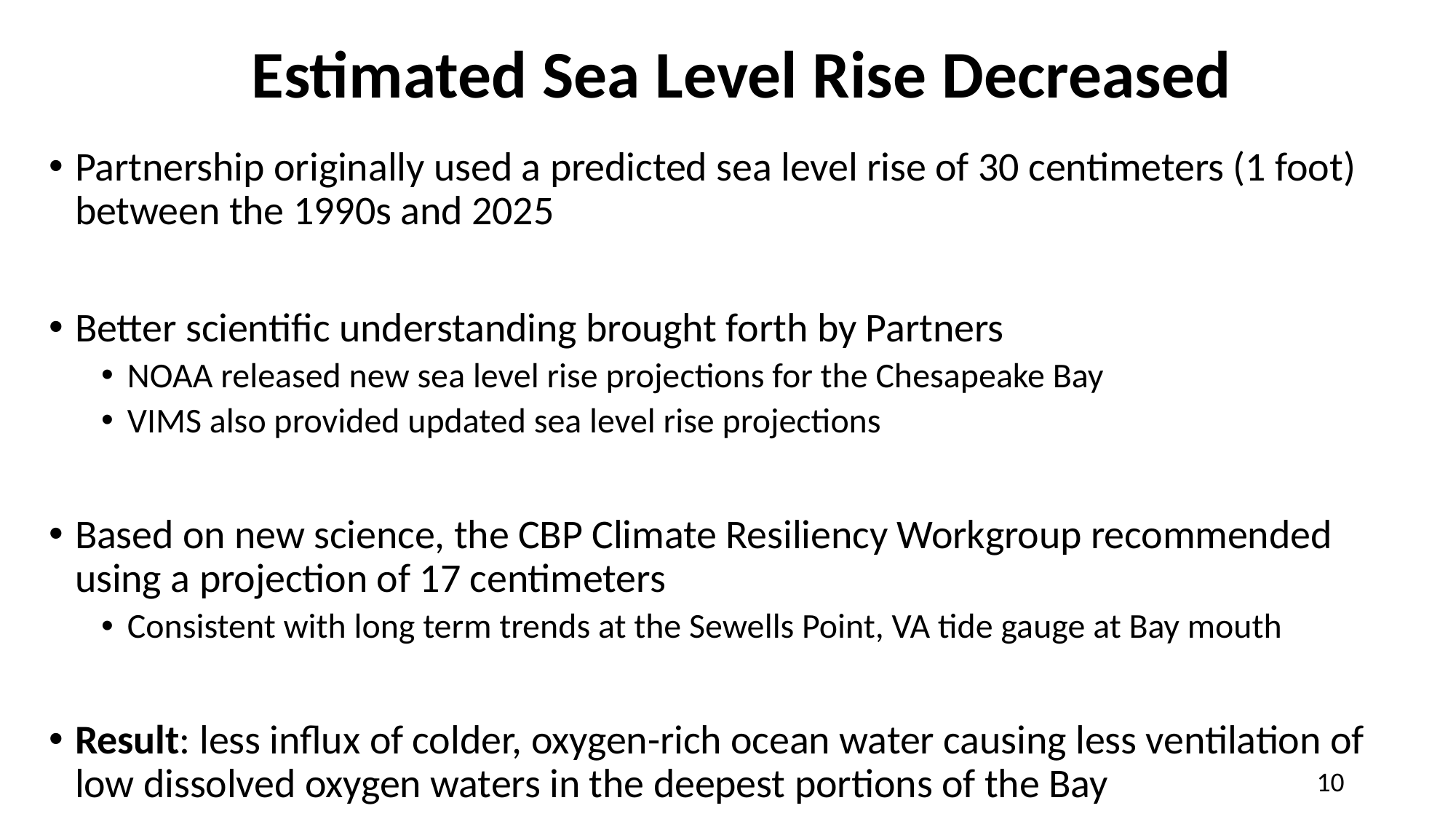

Estimated Sea Level Rise Decreased
Partnership originally used a predicted sea level rise of 30 centimeters (1 foot) between the 1990s and 2025

Better scientific understanding brought forth by Partners
NOAA released new sea level rise projections for the Chesapeake Bay
VIMS also provided updated sea level rise projections

Based on new science, the CBP Climate Resiliency Workgroup recommended using a projection of 17 centimeters
Consistent with long term trends at the Sewells Point, VA tide gauge at Bay mouth

Result: less influx of colder, oxygen-rich ocean water causing less ventilation of low dissolved oxygen waters in the deepest portions of the Bay
10